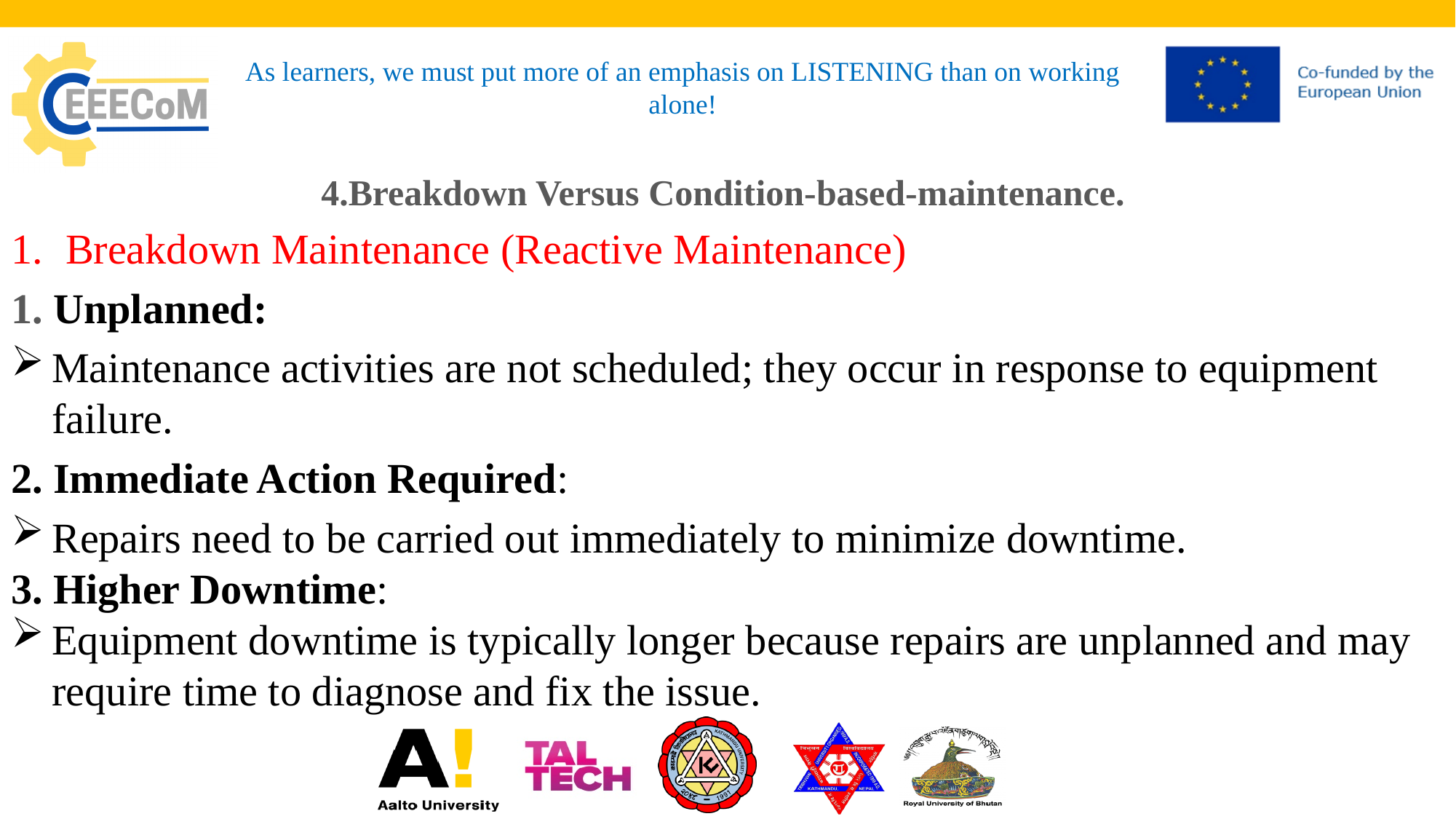

# As learners, we must put more of an emphasis on LISTENING than on working alone!
4.Breakdown Versus Condition-based-maintenance.
Breakdown Maintenance (Reactive Maintenance)
1. Unplanned:
Maintenance activities are not scheduled; they occur in response to equipment failure.
2. Immediate Action Required:
Repairs need to be carried out immediately to minimize downtime.
3. Higher Downtime:
Equipment downtime is typically longer because repairs are unplanned and may require time to diagnose and fix the issue.